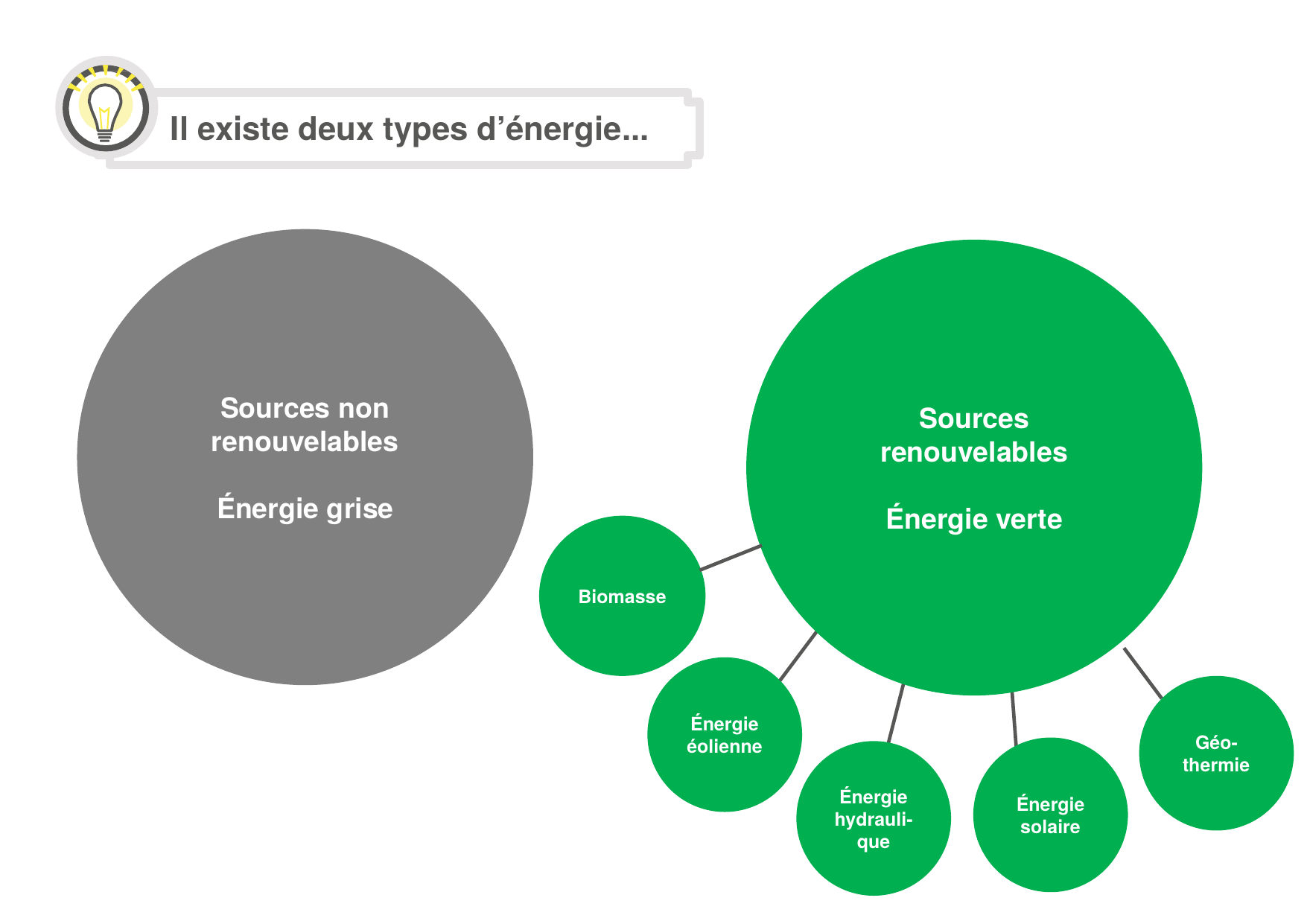

Il existe deux types d’énergie...

Sources non renouvelables

Énergie grise
Sources renouvelables

Énergie verte
Biomasse
Énergie éolienne
Géo-thermie
Énergie solaire
Énergie hydrauli-que